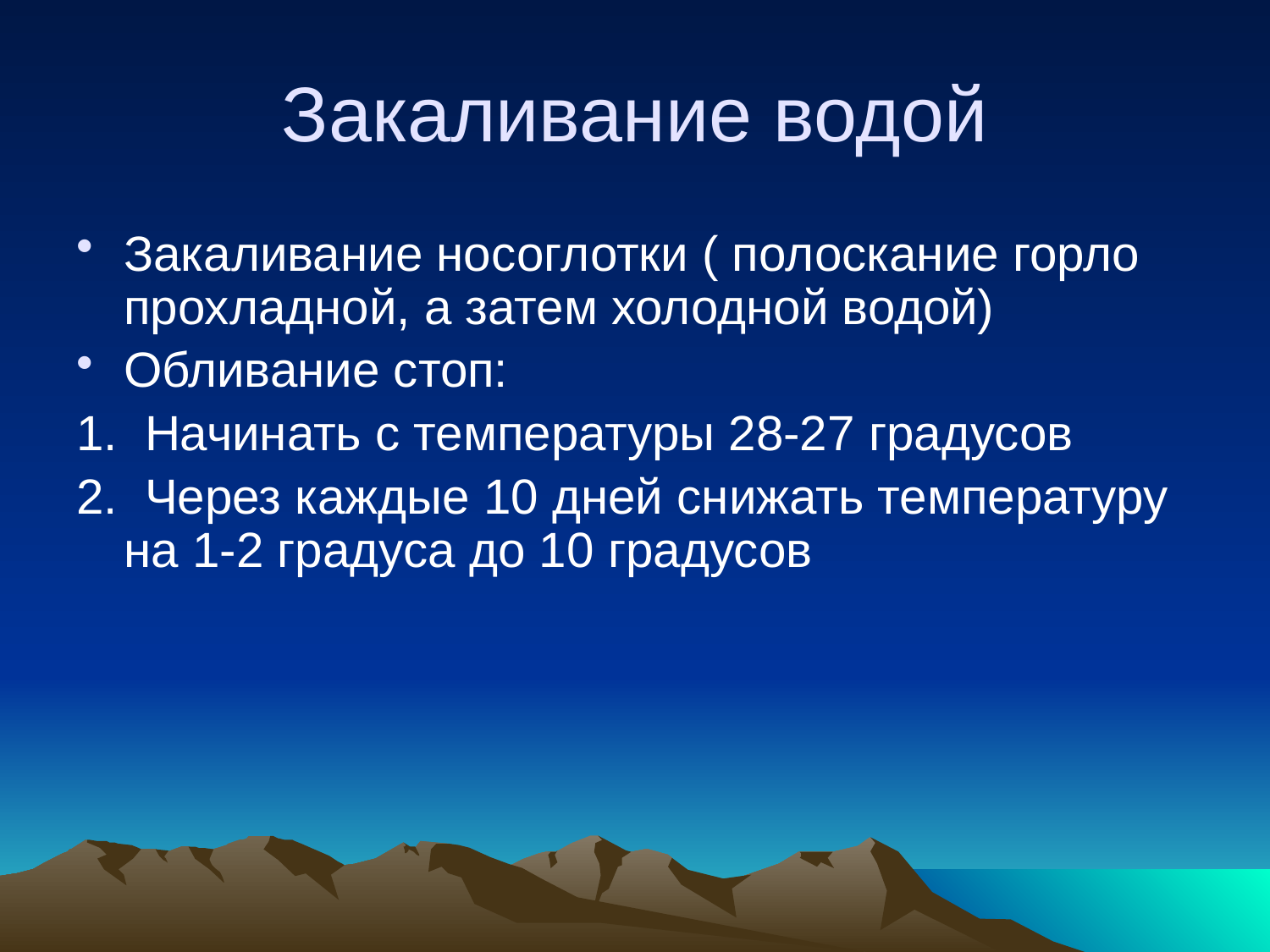

# Закаливание водой
Закаливание носоглотки ( полоскание горло прохладной, а затем холодной водой)
Обливание стоп:
1.  Начинать с температуры 28-27 градусов
2.  Через каждые 10 дней снижать температуру на 1-2 градуса до 10 градусов